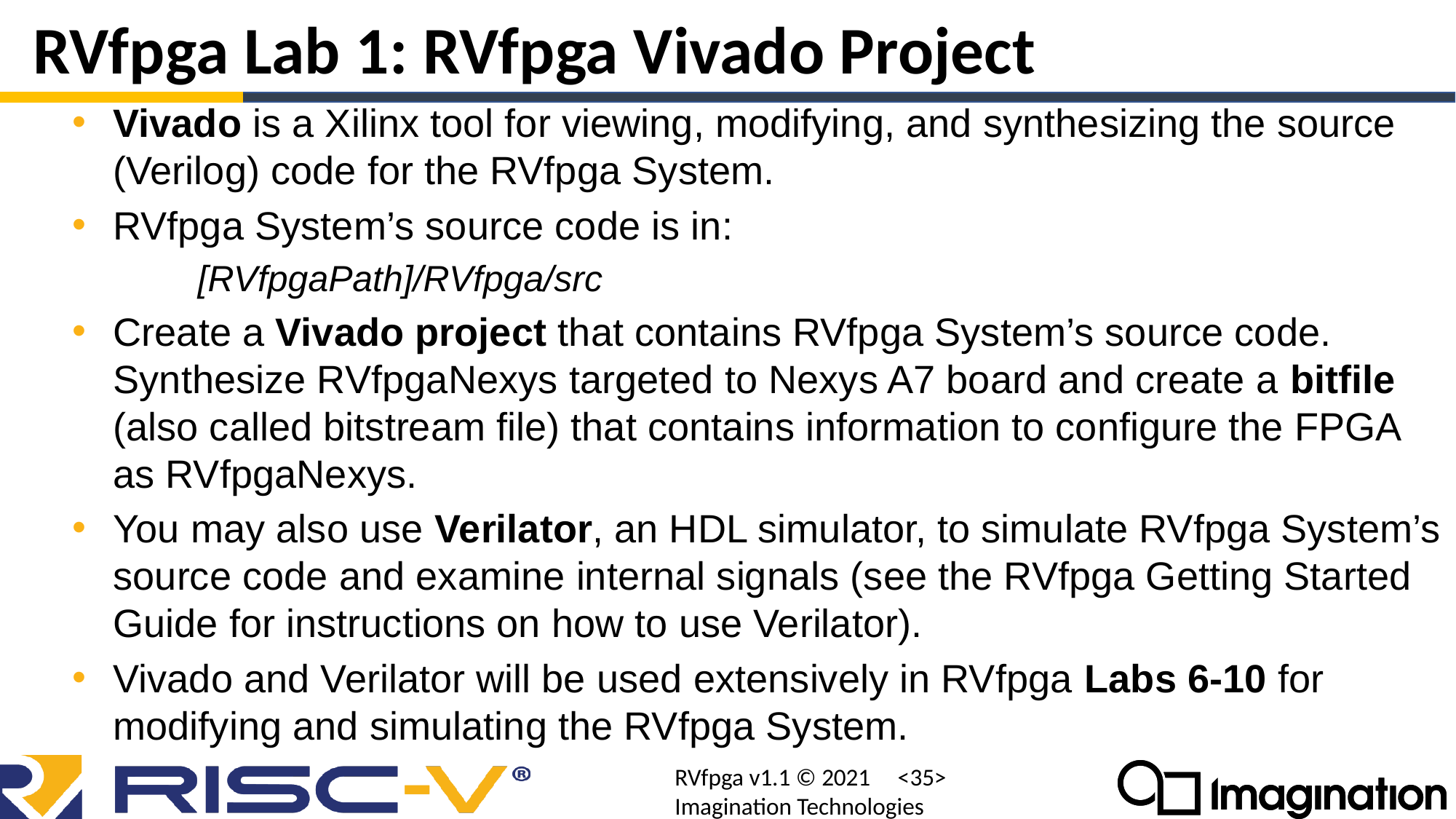

# RVfpga Lab 1: RVfpga Vivado Project
Vivado is a Xilinx tool for viewing, modifying, and synthesizing the source (Verilog) code for the RVfpga System.
RVfpga System’s source code is in:
               [RVfpgaPath]/RVfpga/src
Create a Vivado project that contains RVfpga System’s source code. Synthesize RVfpgaNexys targeted to Nexys A7 board and create a bitfile (also called bitstream file) that contains information to configure the FPGA as RVfpgaNexys.
You may also use Verilator, an HDL simulator, to simulate RVfpga System’s source code and examine internal signals (see the RVfpga Getting Started Guide for instructions on how to use Verilator).
Vivado and Verilator will be used extensively in RVfpga Labs 6-10 for modifying and simulating the RVfpga System.